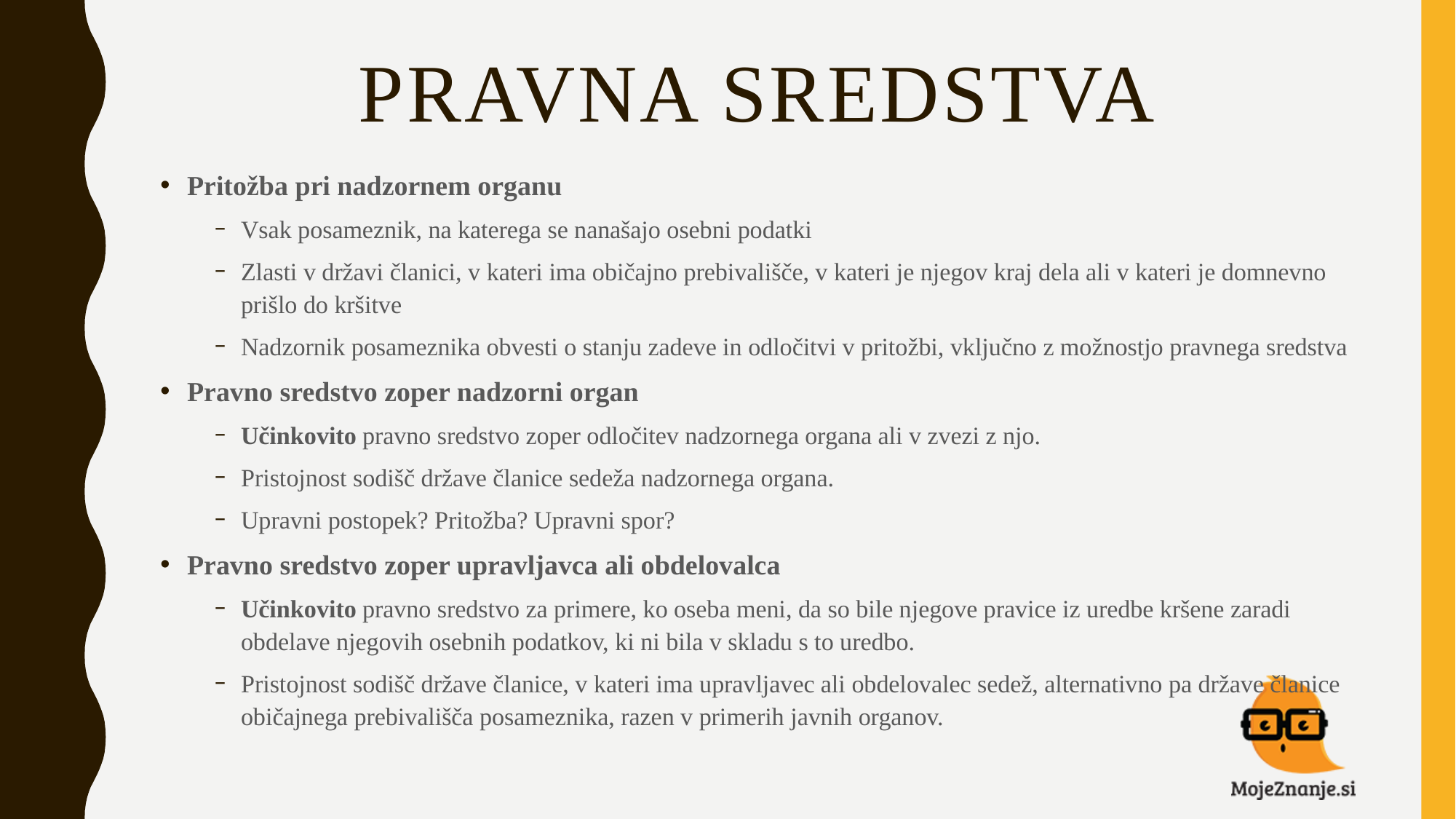

# PRAVNA SREDSTVA
Pritožba pri nadzornem organu
Vsak posameznik, na katerega se nanašajo osebni podatki
Zlasti v državi članici, v kateri ima običajno prebivališče, v kateri je njegov kraj dela ali v kateri je domnevno prišlo do kršitve
Nadzornik posameznika obvesti o stanju zadeve in odločitvi v pritožbi, vključno z možnostjo pravnega sredstva
Pravno sredstvo zoper nadzorni organ
Učinkovito pravno sredstvo zoper odločitev nadzornega organa ali v zvezi z njo.
Pristojnost sodišč države članice sedeža nadzornega organa.
Upravni postopek? Pritožba? Upravni spor?
Pravno sredstvo zoper upravljavca ali obdelovalca
Učinkovito pravno sredstvo za primere, ko oseba meni, da so bile njegove pravice iz uredbe kršene zaradi obdelave njegovih osebnih podatkov, ki ni bila v skladu s to uredbo.
Pristojnost sodišč države članice, v kateri ima upravljavec ali obdelovalec sedež, alternativno pa države članice običajnega prebivališča posameznika, razen v primerih javnih organov.